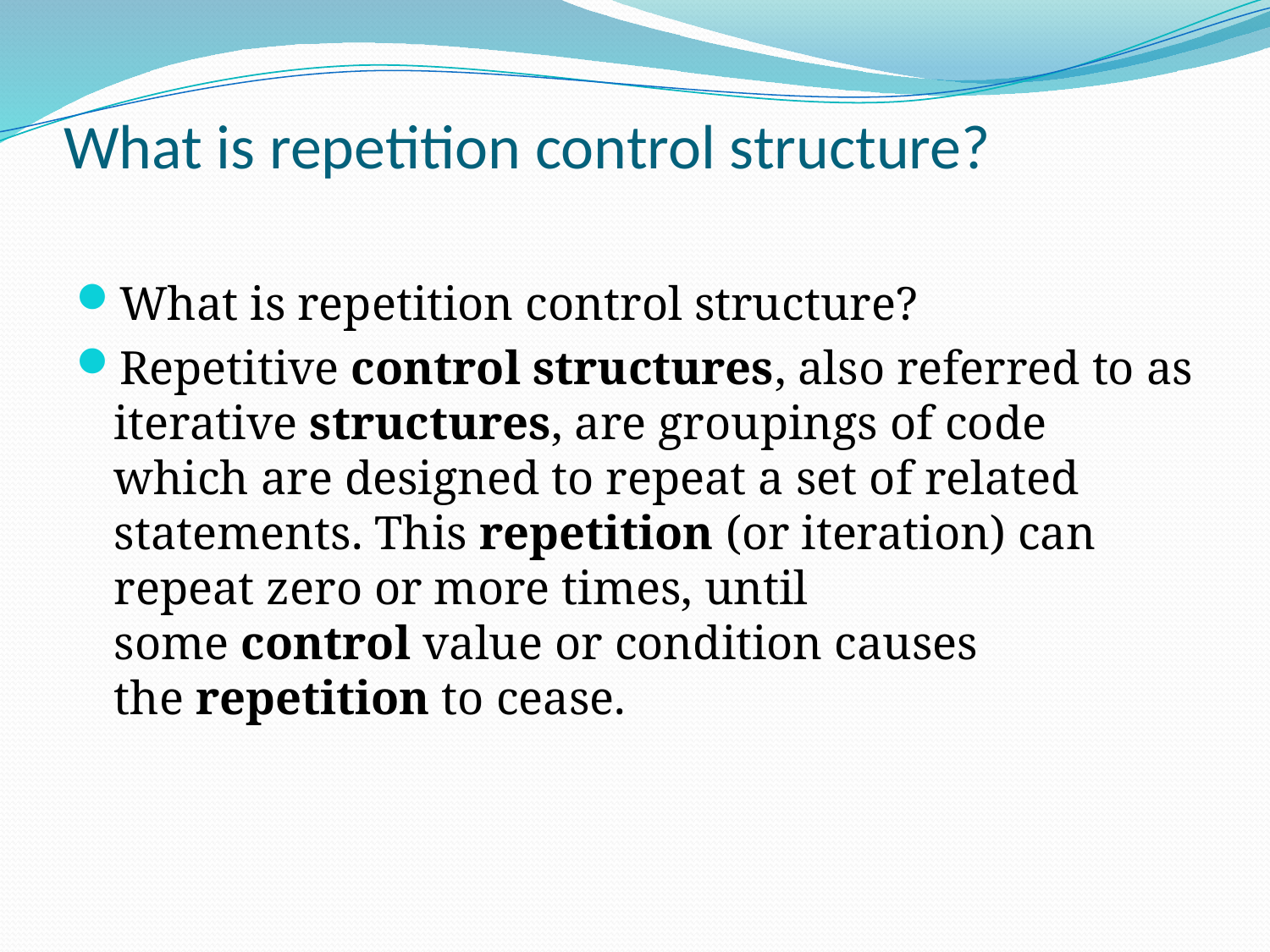

# What is repetition control structure?
What is repetition control structure?
Repetitive control structures, also referred to as iterative structures, are groupings of code which are designed to repeat a set of related statements. This repetition (or iteration) can repeat zero or more times, until some control value or condition causes the repetition to cease.